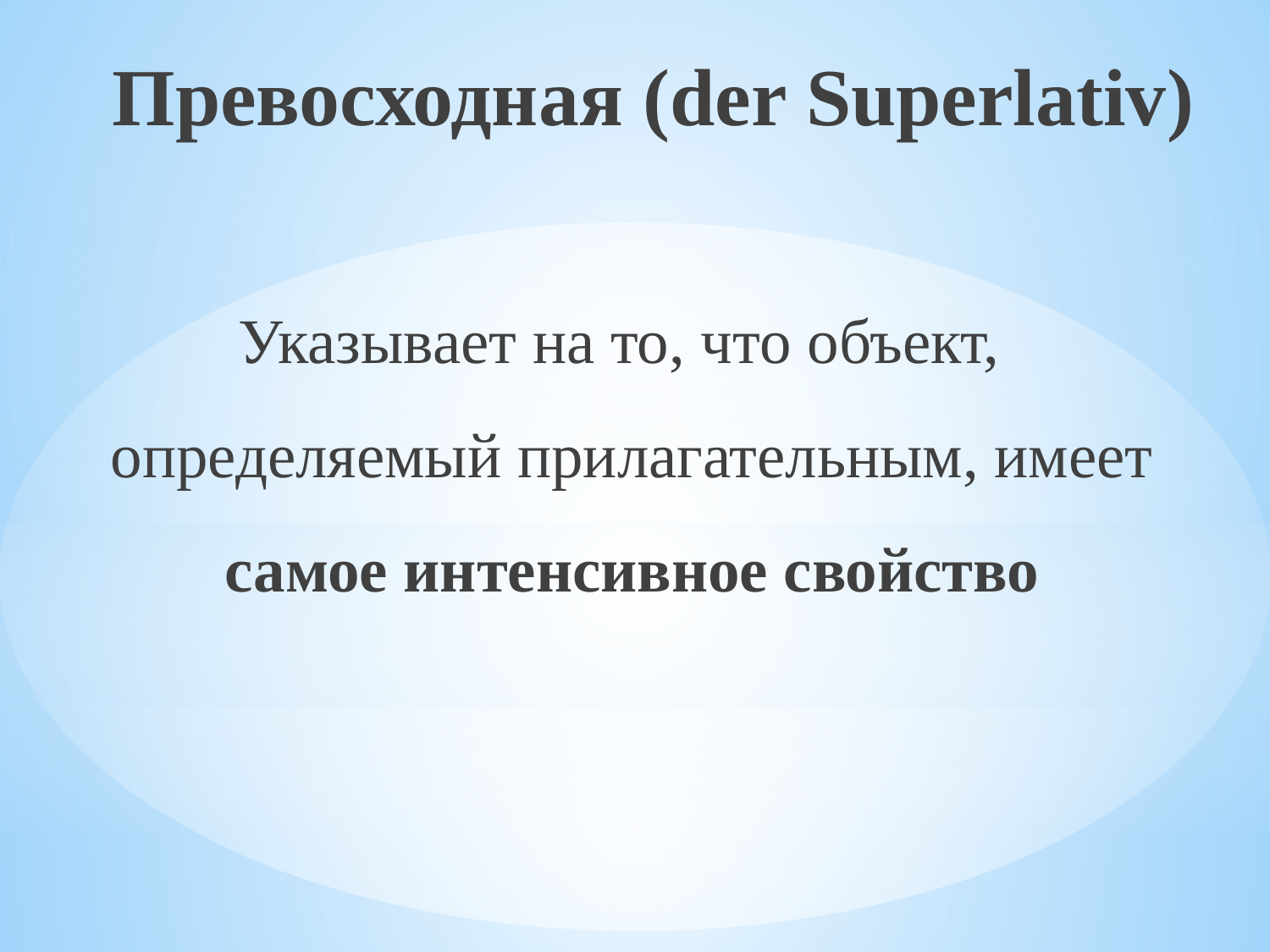

Превосходная (der Superlativ)
Указывает на то, что объект, определяемый прилагательным, имеет самое интенсивное свойство